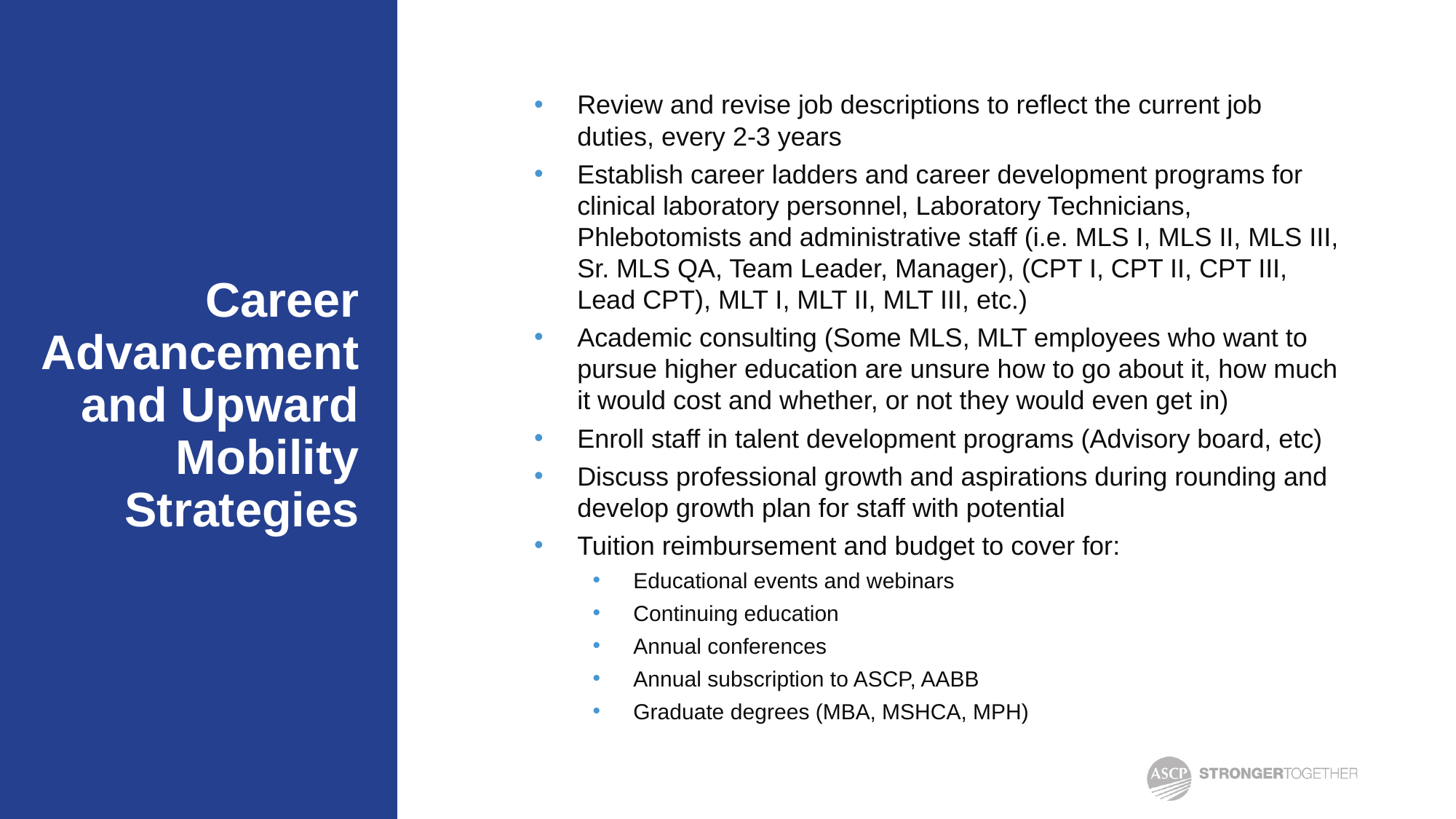

Review and revise job descriptions to reflect the current job duties, every 2-3 years
Establish career ladders and career development programs for clinical laboratory personnel, Laboratory Technicians,  Phlebotomists and administrative staff (i.e. MLS I, MLS II, MLS III, Sr. MLS QA, Team Leader, Manager), (CPT I, CPT II, CPT III, Lead CPT), MLT I, MLT II, MLT III, etc.)
Academic consulting (Some MLS, MLT employees who want to pursue higher education are unsure how to go about it, how much it would cost and whether, or not they would even get in)
Enroll staff in talent development programs (Advisory board, etc)
Discuss professional growth and aspirations during rounding and develop growth plan for staff with potential
Tuition reimbursement and budget to cover for:
Educational events and webinars
Continuing education
Annual conferences
Annual subscription to ASCP, AABB
Graduate degrees (MBA, MSHCA, MPH)
# Career Advancement and Upward Mobility Strategies